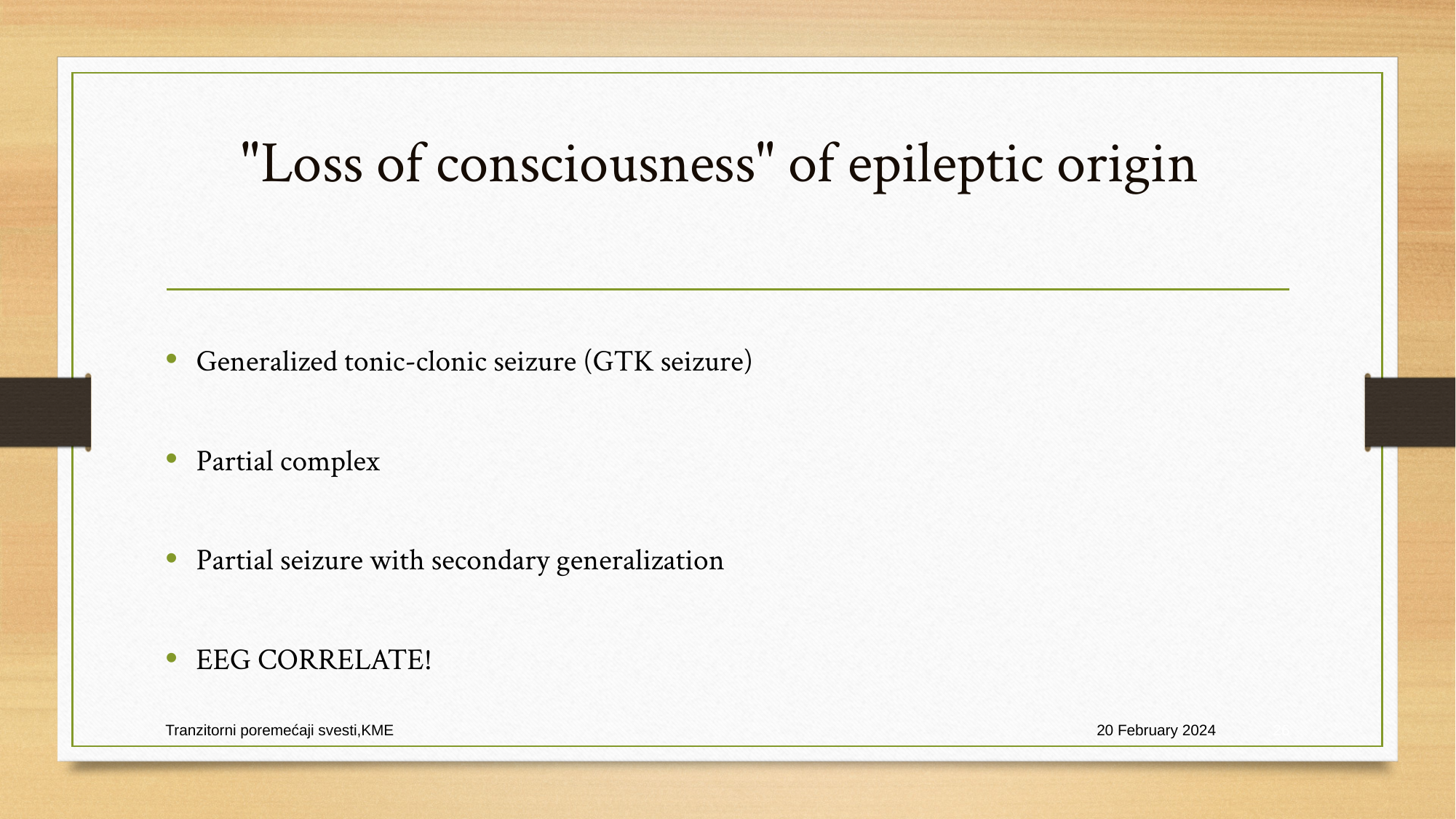

# "Loss of consciousness" of epileptic origin

Generalized tonic-clonic seizure (GTK seizure)

Partial complex

Partial seizure with secondary generalization

EEG CORRELATE!
Tranzitorni poremećaji svesti,KME
20 February 2024
26